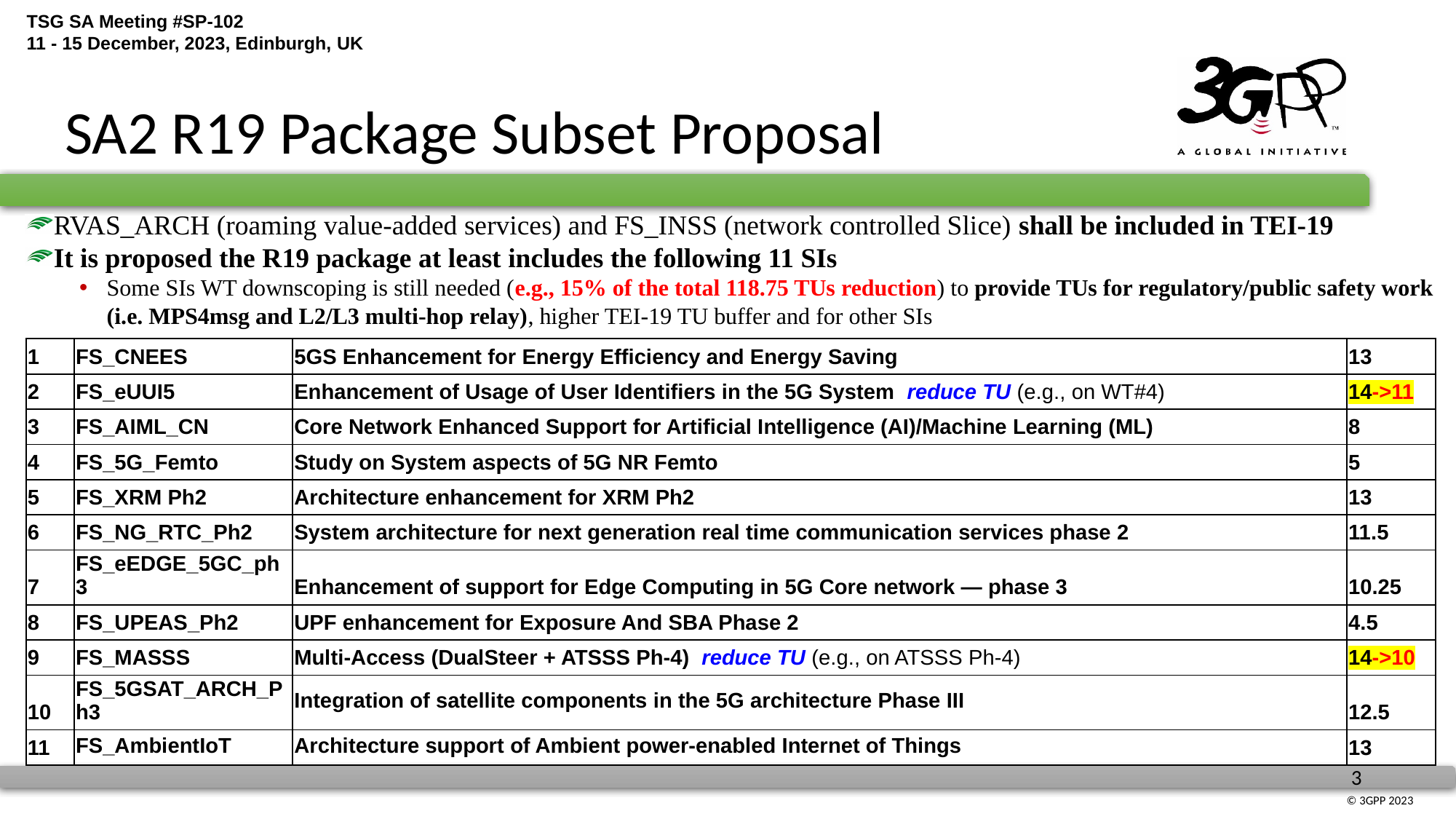

# SA2 R19 Package Subset Proposal
RVAS_ARCH (roaming value-added services) and FS_INSS (network controlled Slice) shall be included in TEI-19
It is proposed the R19 package at least includes the following 11 SIs
Some SIs WT downscoping is still needed (e.g., 15% of the total 118.75 TUs reduction) to provide TUs for regulatory/public safety work (i.e. MPS4msg and L2/L3 multi-hop relay), higher TEI-19 TU buffer and for other SIs
| 1 | FS\_CNEES | 5GS Enhancement for Energy Efficiency and Energy Saving | 13 |
| --- | --- | --- | --- |
| 2 | FS\_eUUI5 | Enhancement of Usage of User Identifiers in the 5G System reduce TU (e.g., on WT#4) | 14->11 |
| 3 | FS\_AIML\_CN | Core Network Enhanced Support for Artificial Intelligence (AI)/Machine Learning (ML) | 8 |
| 4 | FS\_5G\_Femto | Study on System aspects of 5G NR Femto | 5 |
| 5 | FS\_XRM Ph2 | Architecture enhancement for XRM Ph2 | 13 |
| 6 | FS\_NG\_RTC\_Ph2 | System architecture for next generation real time communication services phase 2 | 11.5 |
| 7 | FS\_eEDGE\_5GC\_ph3 | Enhancement of support for Edge Computing in 5G Core network — phase 3 | 10.25 |
| 8 | FS\_UPEAS\_Ph2 | UPF enhancement for Exposure And SBA Phase 2 | 4.5 |
| 9 | FS\_MASSS | Multi-Access (DualSteer + ATSSS Ph-4) reduce TU (e.g., on ATSSS Ph-4) | 14->10 |
| 10 | FS\_5GSAT\_ARCH\_Ph3 | Integration of satellite components in the 5G architecture Phase III | 12.5 |
| 11 | FS\_AmbientIoT | Architecture support of Ambient power-enabled Internet of Things | 13 |